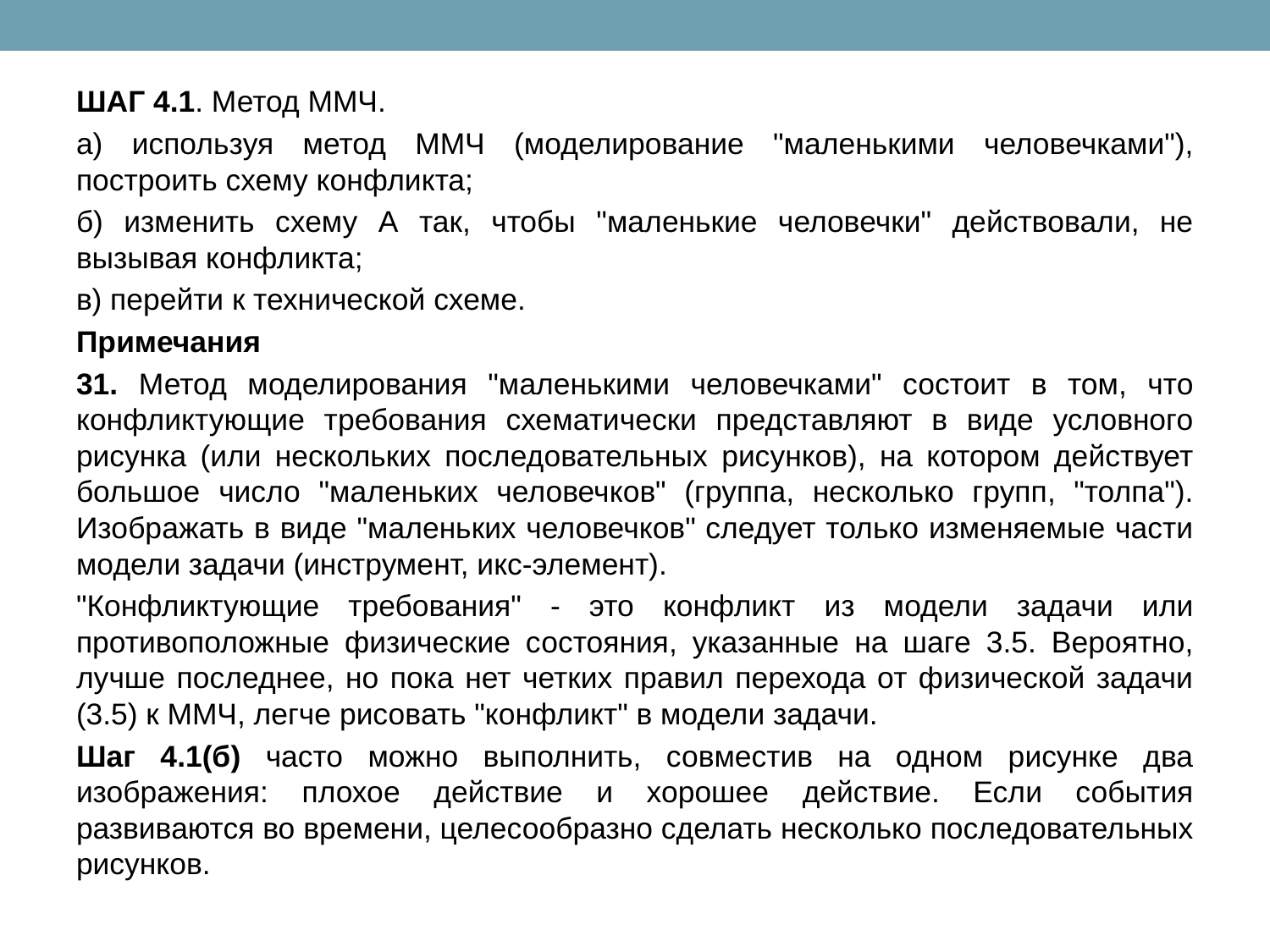

ШАГ 4.1. Метод ММЧ.
а) используя метод ММЧ (моделирование "маленькими человечками"), построить схему конфликта;
б) изменить схему А так, чтобы "маленькие человечки" действовали, не вызывая конфликта;
в) перейти к технической схеме.
Примечания
31. Метод моделирования "маленькими человечками" состоит в том, что конфликтующие требования схематически представляют в виде условного рисунка (или нескольких последовательных рисунков), на котором действует большое число "маленьких человечков" (группа, несколько групп, "толпа"). Изображать в виде "маленьких человечков" следует только изменяемые части модели задачи (инструмент, икс-элемент).
"Конфликтующие требования" - это конфликт из модели задачи или противоположные физические состояния, указанные на шаге 3.5. Вероятно, лучше последнее, но пока нет четких правил перехода от физической задачи (3.5) к ММЧ, легче рисовать "конфликт" в модели задачи.
Шаг 4.1(б) часто можно выполнить, совместив на одном рисунке два изображения: плохое действие и хорошее действие. Если события развиваются во времени, целесообразно сделать несколько последовательных рисунков.